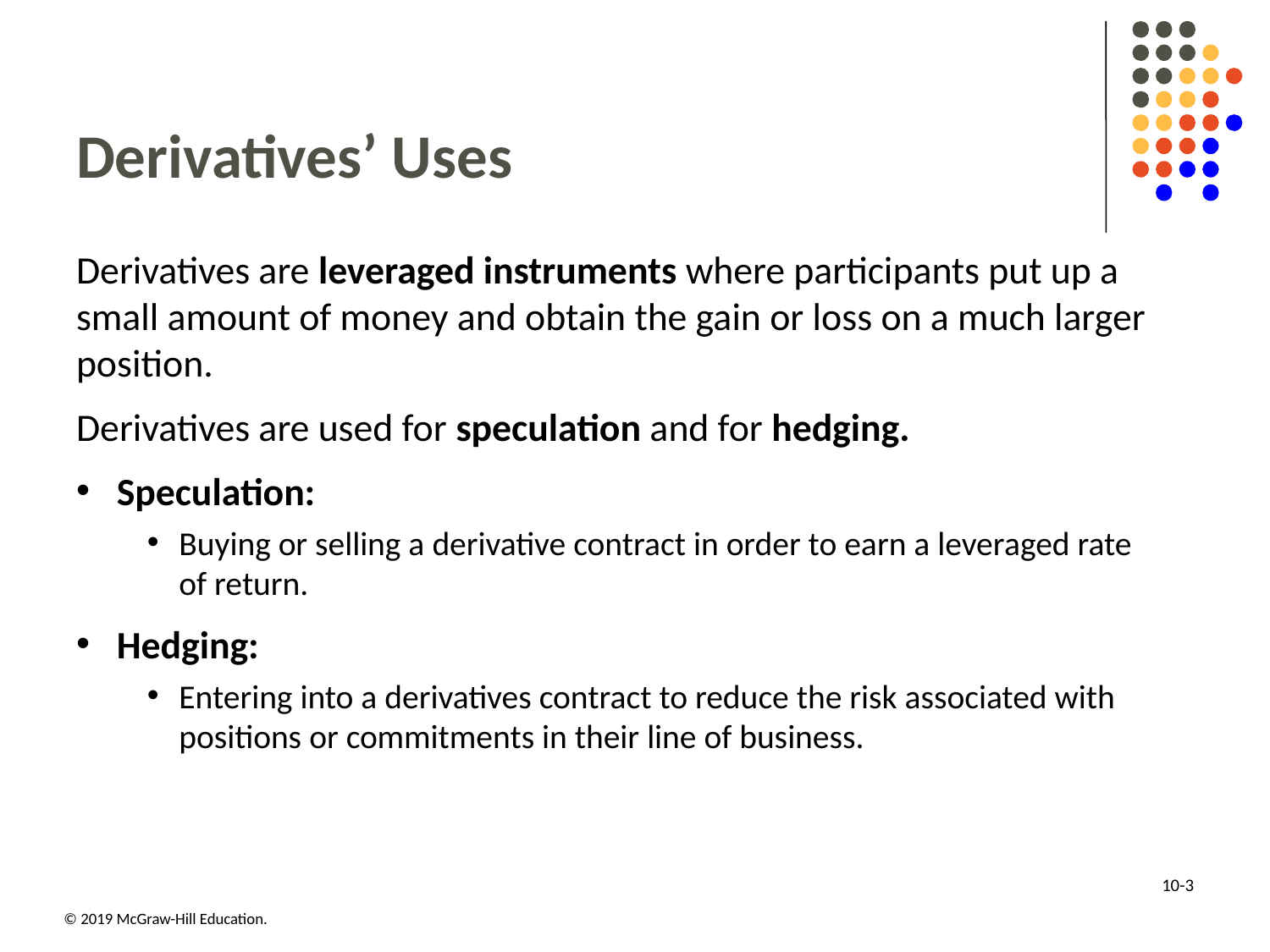

# Derivatives’ Uses
Derivatives are leveraged instruments where participants put up a small amount of money and obtain the gain or loss on a much larger position.
Derivatives are used for speculation and for hedging.
Speculation:
Buying or selling a derivative contract in order to earn a leveraged rate of return.
Hedging:
Entering into a derivatives contract to reduce the risk associated with positions or commitments in their line of business.
10-3